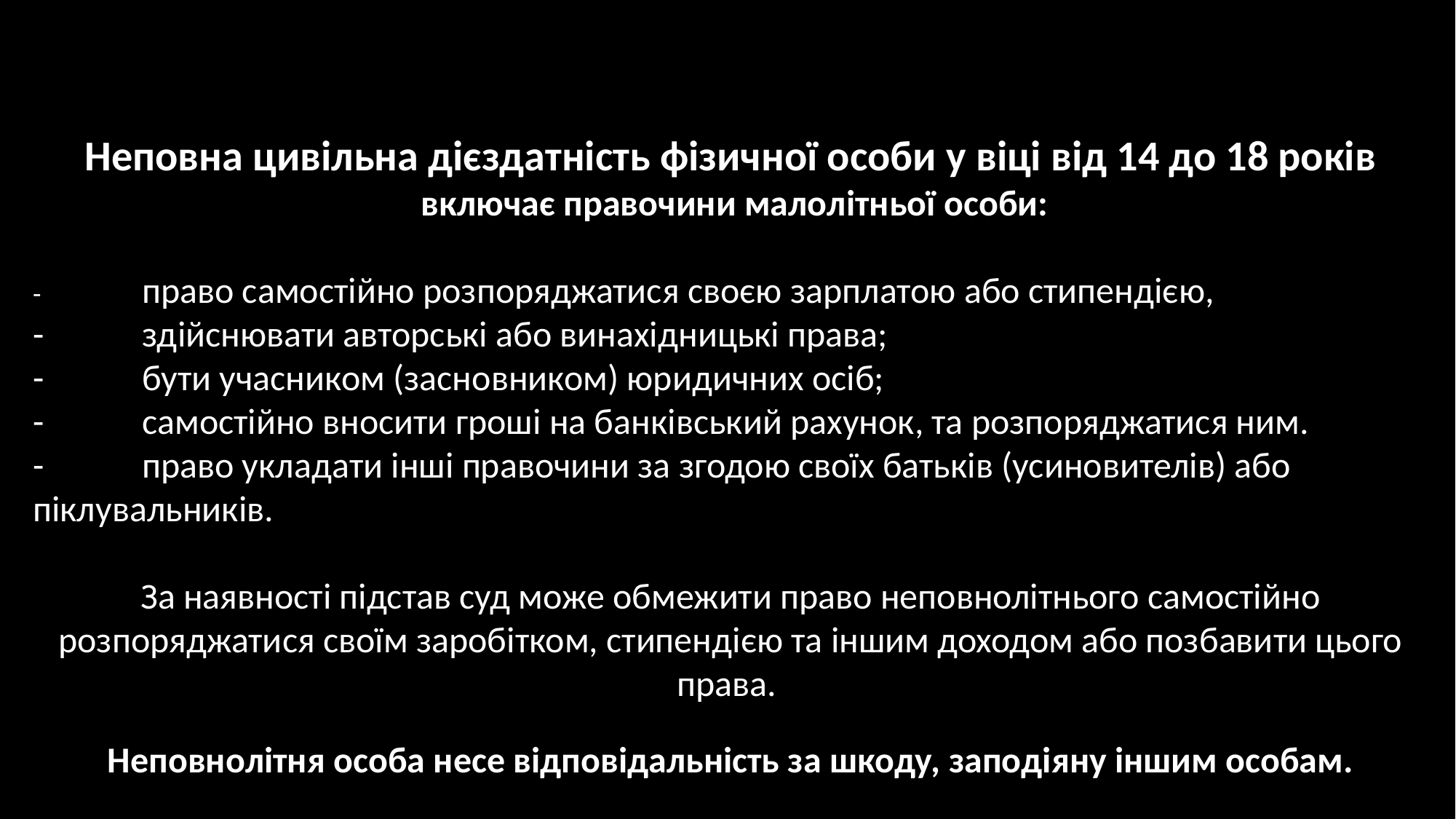

Неповна цивільна дієздатність фізичної особи у віці від 14 до 18 років
 включає правочини малолітньої особи:

-	право самостійно розпоряджатися своєю зарплатою або стипендією,
-	здійснювати авторські або винахідницькі права;
-	бути учасником (засновником) юридичних осіб;
-	самостійно вносити гроші на банківський рахунок, та розпоряджатися ним.
-	право укладати інші правочини за згодою своїх батьків (усиновителів) або піклувальників.

За наявності підстав суд може обмежити право неповнолітнього самостійно розпоряджатися своїм заробітком, стипендією та іншим доходом або позбавити цього права.

Неповнолітня особа несе відповідальність за шкоду, заподіяну іншим особам.